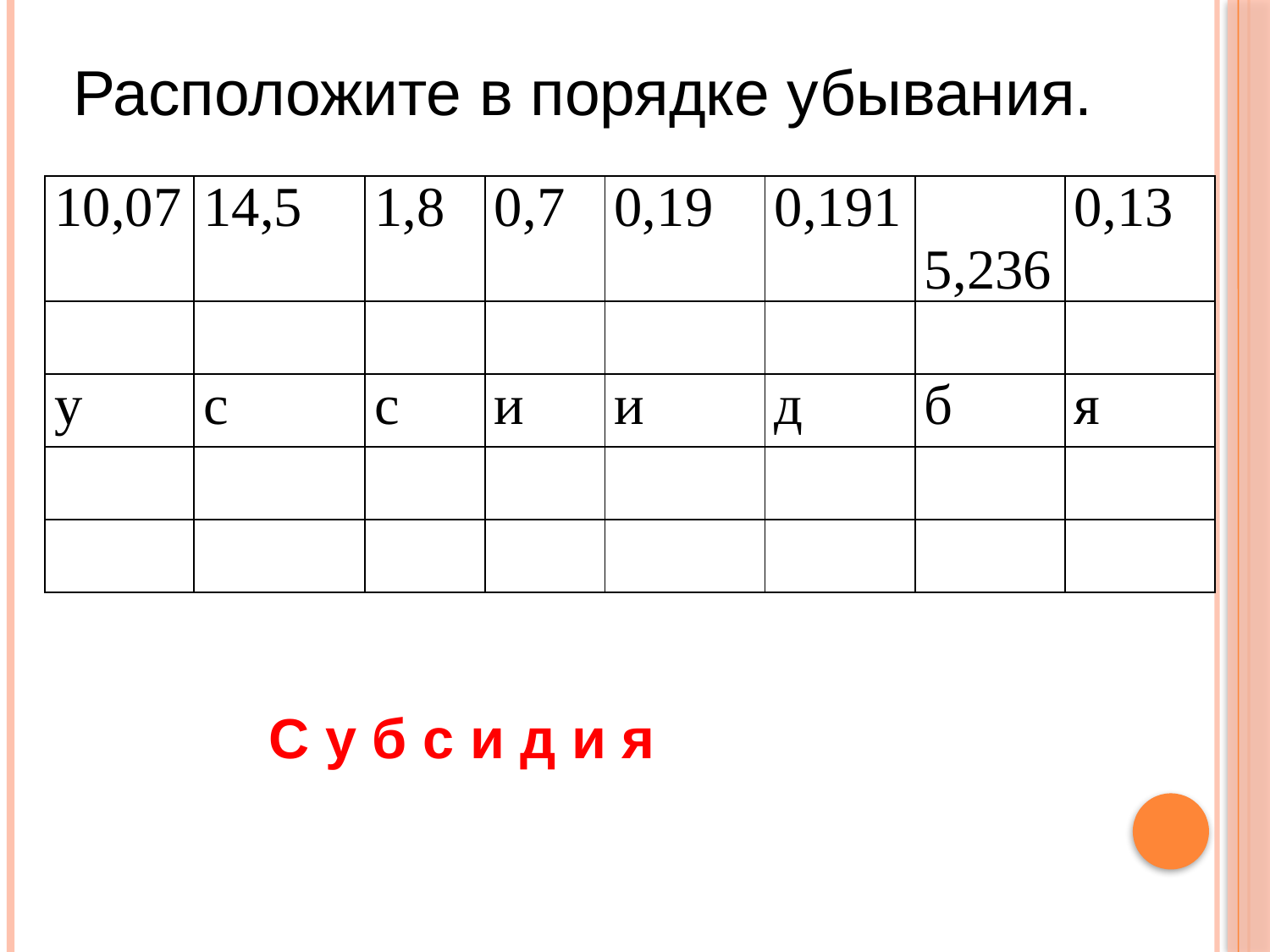

Расположите в порядке убывания.
| 10,07 | 14,5 | 1,8 | 0,7 | 0,19 | 0,191 | 5,236 | 0,13 |
| --- | --- | --- | --- | --- | --- | --- | --- |
|  |  |  |  |  |  |  |  |
| у | с | с | и | и | д | б | я |
|  |  |  |  |  |  |  |  |
|  |  |  |  |  |  |  |  |
С у б с и д и я